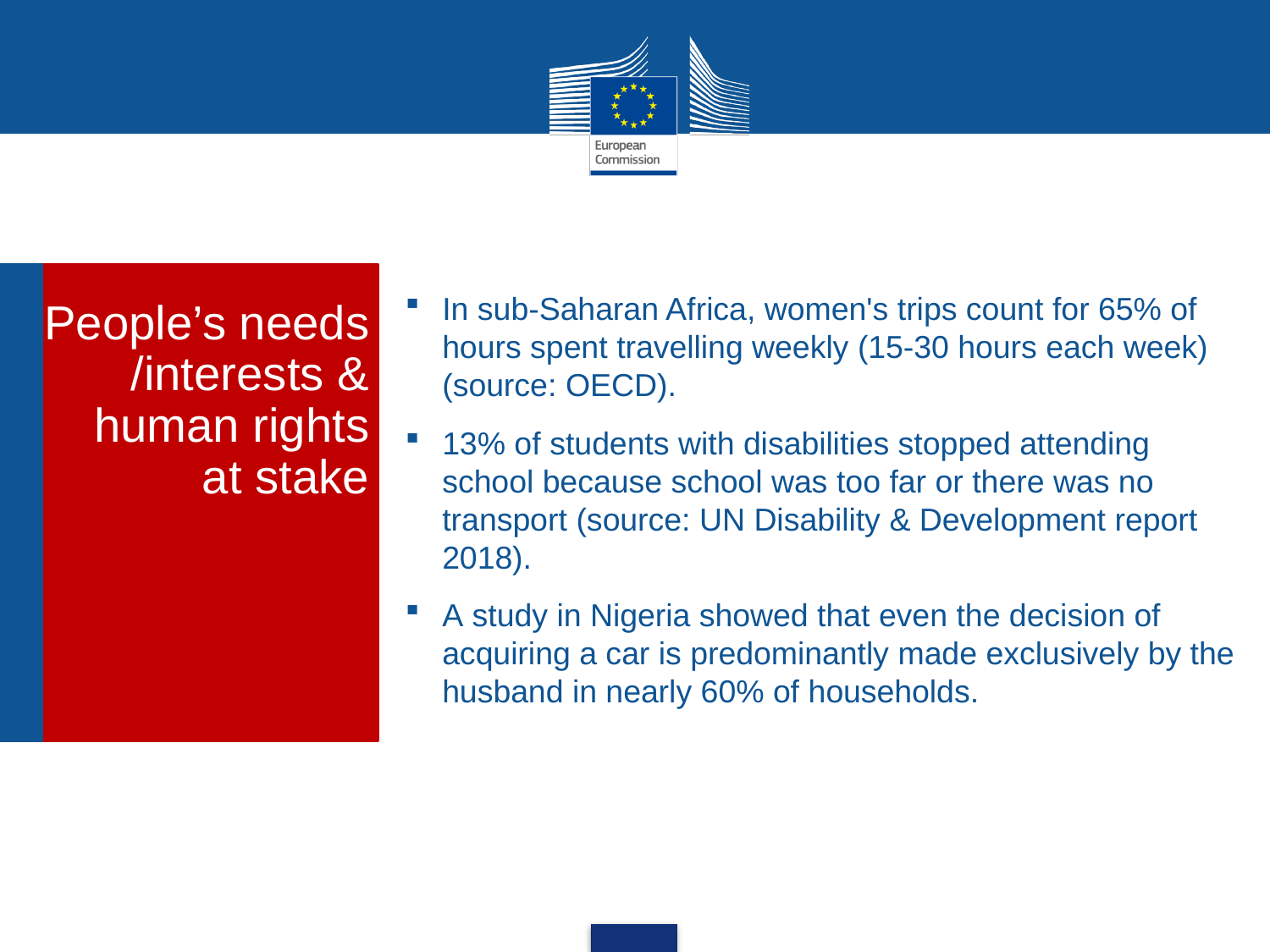

In sub-Saharan Africa, women's trips count for 65% of hours spent travelling weekly (15-30 hours each week) (source: OECD).
13% of students with disabilities stopped attending school because school was too far or there was no transport (source: UN Disability & Development report 2018).
A study in Nigeria showed that even the decision of acquiring a car is predominantly made exclusively by the husband in nearly 60% of households.
People’s needs /interests & human rights at stake